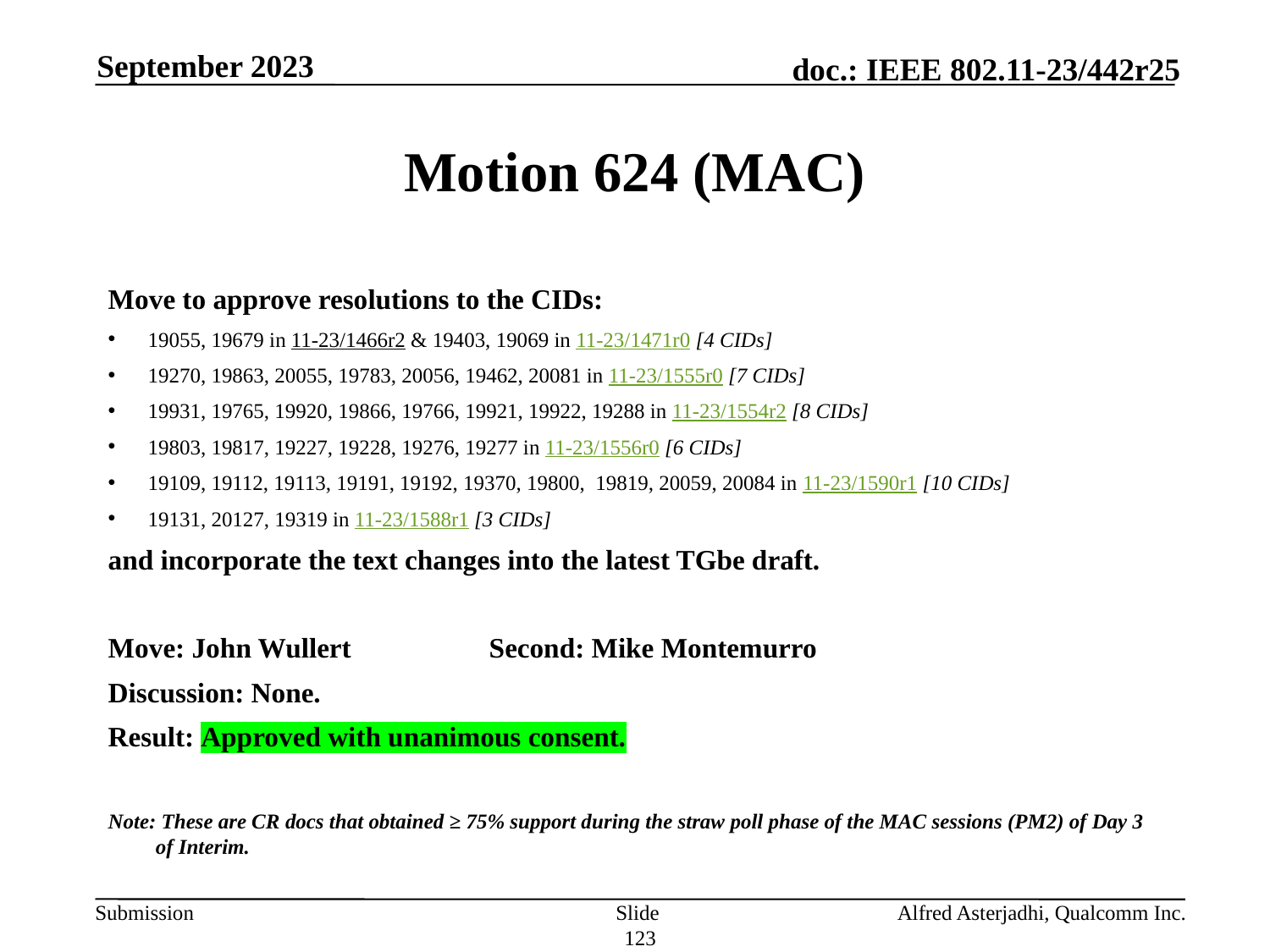

September 2023
# Motion 624 (MAC)
Move to approve resolutions to the CIDs:
19055, 19679 in 11-23/1466r2 & 19403, 19069 in 11-23/1471r0 [4 CIDs]
19270, 19863, 20055, 19783, 20056, 19462, 20081 in 11-23/1555r0 [7 CIDs]
19931, 19765, 19920, 19866, 19766, 19921, 19922, 19288 in 11-23/1554r2 [8 CIDs]
19803, 19817, 19227, 19228, 19276, 19277 in 11-23/1556r0 [6 CIDs]
19109, 19112, 19113, 19191, 19192, 19370, 19800,  19819, 20059, 20084 in 11-23/1590r1 [10 CIDs]
19131, 20127, 19319 in 11-23/1588r1 [3 CIDs]
and incorporate the text changes into the latest TGbe draft.

Move: John Wullert		Second: Mike Montemurro
Discussion: None.
Result: Approved with unanimous consent.

Note: These are CR docs that obtained ≥ 75% support during the straw poll phase of the MAC sessions (PM2) of Day 3 of Interim.
Slide 123
Alfred Asterjadhi, Qualcomm Inc.